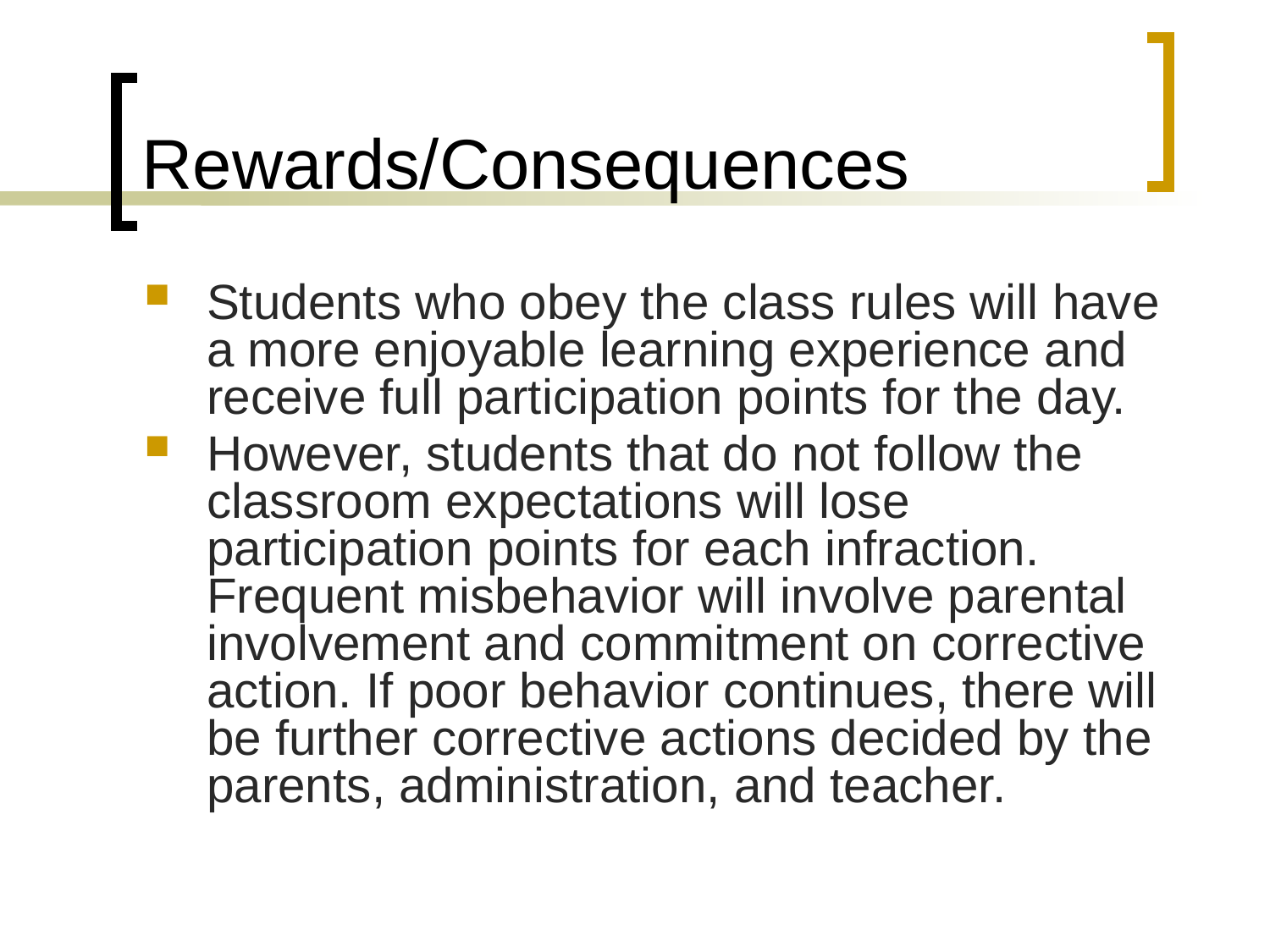

# Rewards/Consequences
Students who obey the class rules will have a more enjoyable learning experience and receive full participation points for the day.
However, students that do not follow the classroom expectations will lose participation points for each infraction. Frequent misbehavior will involve parental involvement and commitment on corrective action. If poor behavior continues, there will be further corrective actions decided by the parents, administration, and teacher.